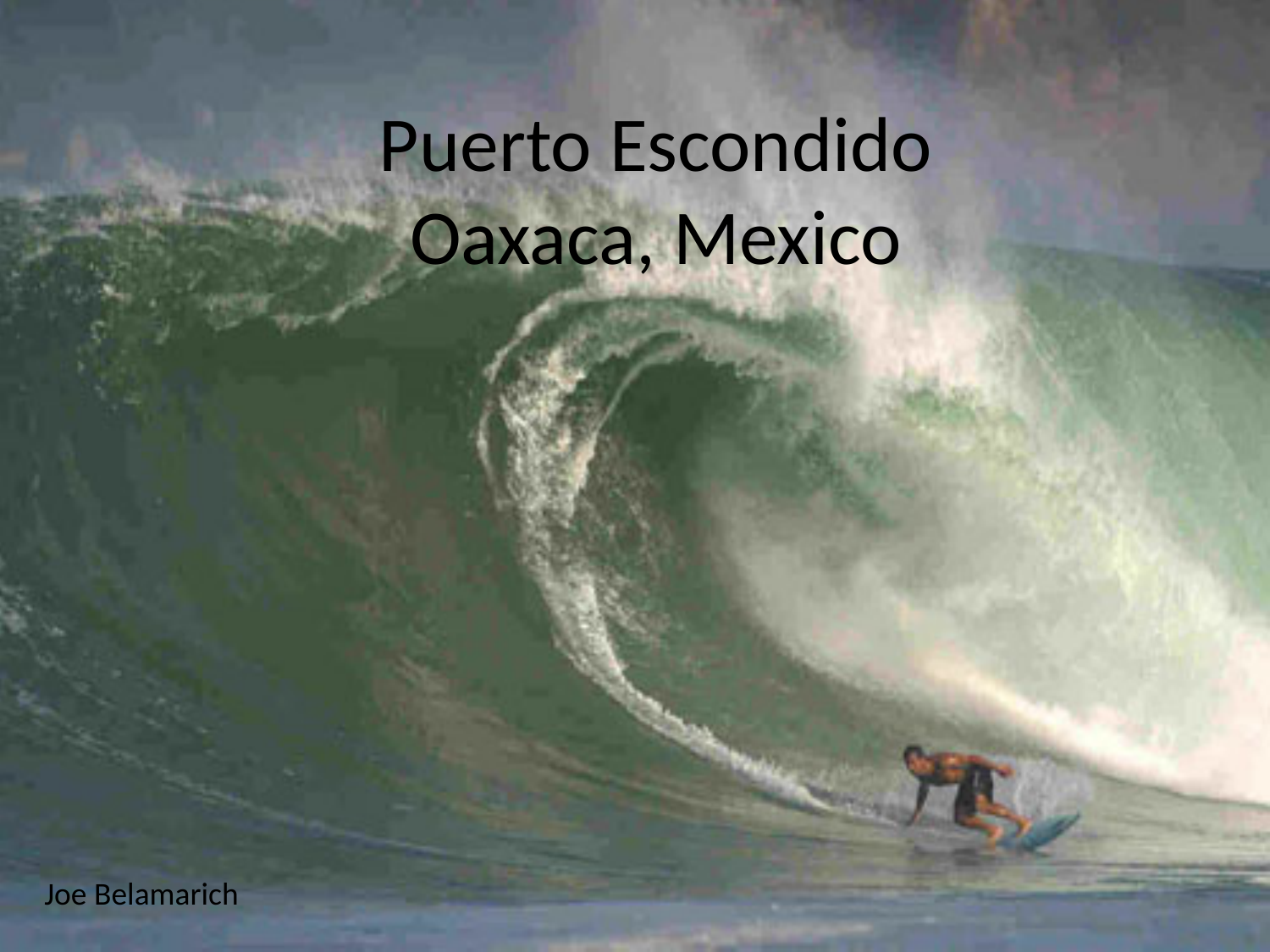

# Puerto Escondido Oaxaca, Mexico
Joe Belamarich